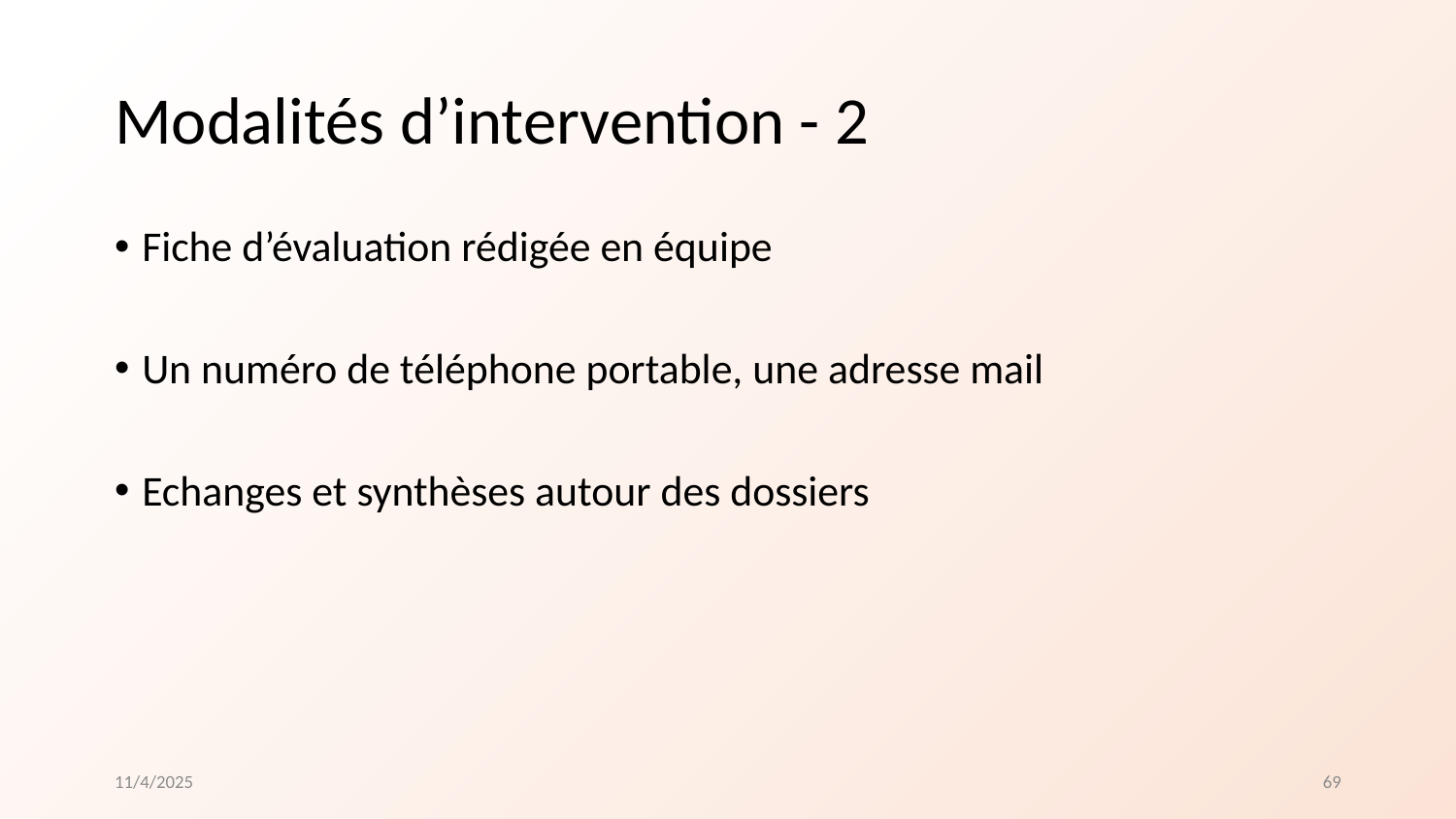

# Modalités d’intervention - 2
Fiche d’évaluation rédigée en équipe

Un numéro de téléphone portable, une adresse mail

Echanges et synthèses autour des dossiers
11/4/2025

69